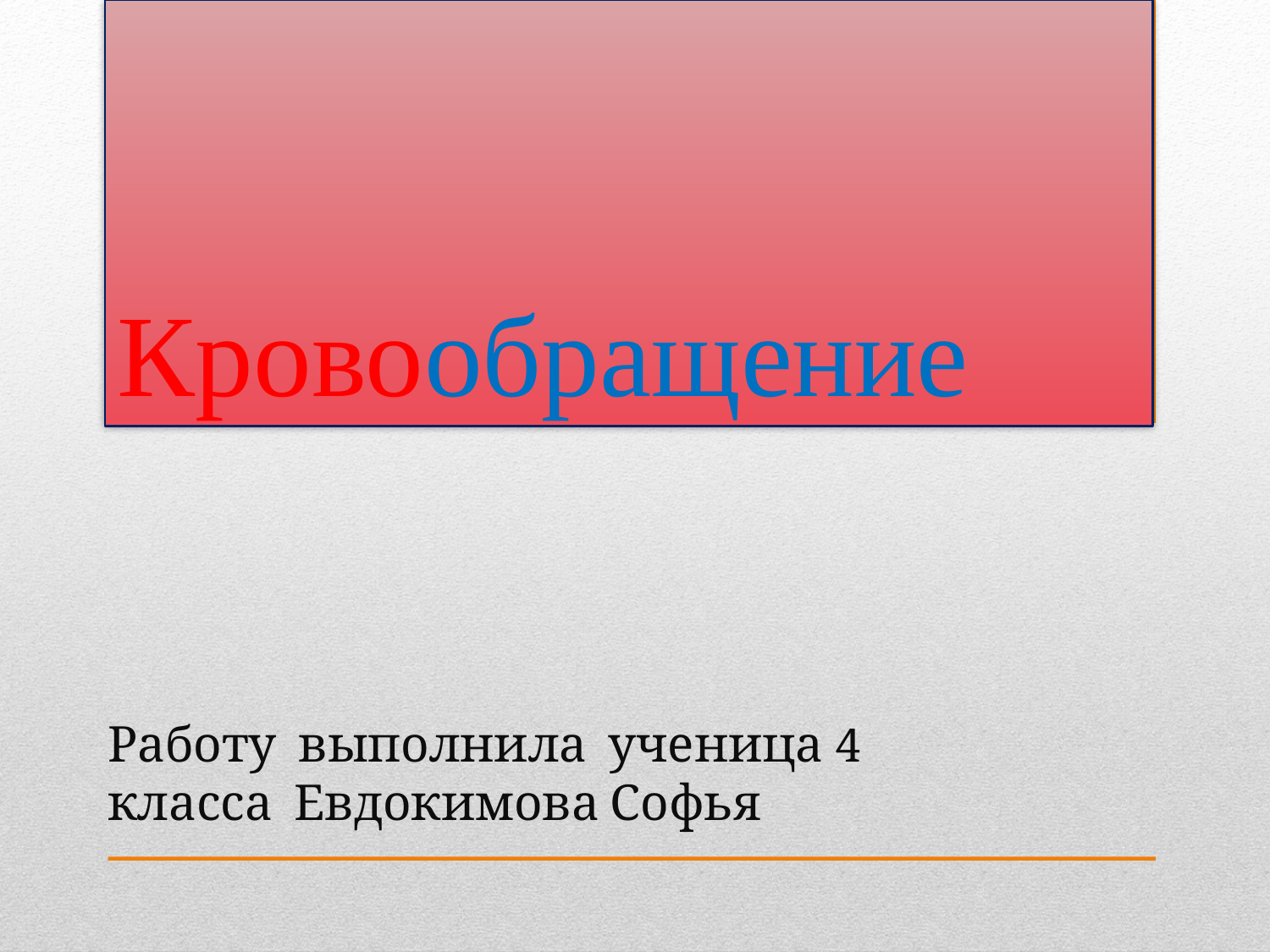

# Кровообращение
Работу  выполнила  ученица 4 класса  Евдокимова Софья